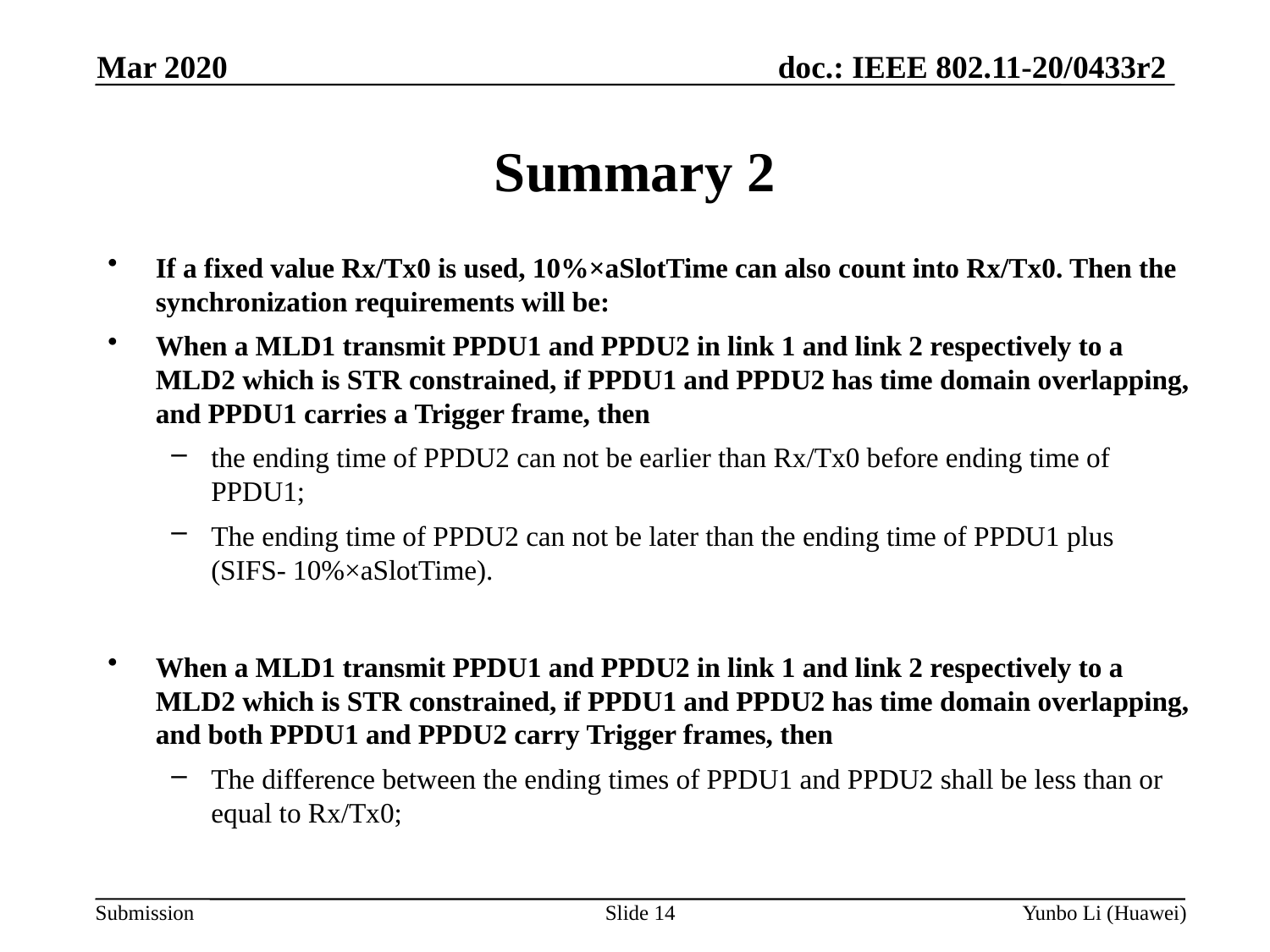

Mar 2020
Summary 2
If a fixed value Rx/Tx0 is used, 10%×aSlotTime can also count into Rx/Tx0. Then the synchronization requirements will be:
When a MLD1 transmit PPDU1 and PPDU2 in link 1 and link 2 respectively to a MLD2 which is STR constrained, if PPDU1 and PPDU2 has time domain overlapping, and PPDU1 carries a Trigger frame, then
the ending time of PPDU2 can not be earlier than Rx/Tx0 before ending time of PPDU1;
The ending time of PPDU2 can not be later than the ending time of PPDU1 plus (SIFS- 10%×aSlotTime).

When a MLD1 transmit PPDU1 and PPDU2 in link 1 and link 2 respectively to a MLD2 which is STR constrained, if PPDU1 and PPDU2 has time domain overlapping, and both PPDU1 and PPDU2 carry Trigger frames, then
The difference between the ending times of PPDU1 and PPDU2 shall be less than or equal to Rx/Tx0;

Slide 14
Yunbo Li (Huawei)